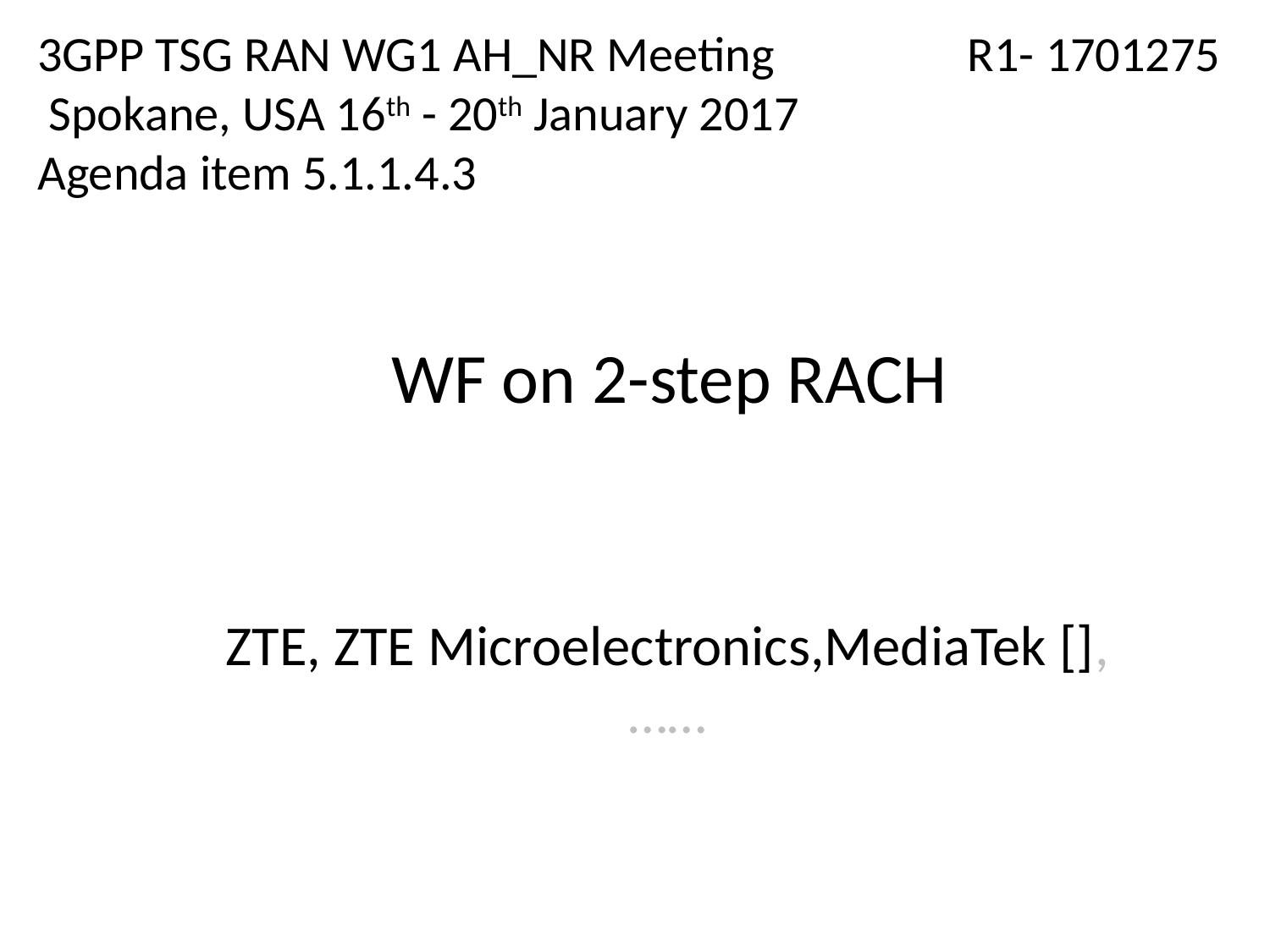

# 3GPP TSG RAN WG1 AH_NR Meeting 	               R1- 1701275 Spokane, USA 16th - 20th January 2017 Agenda item 5.1.1.4.3
WF on 2-step RACH
ZTE, ZTE Microelectronics,MediaTek [],……